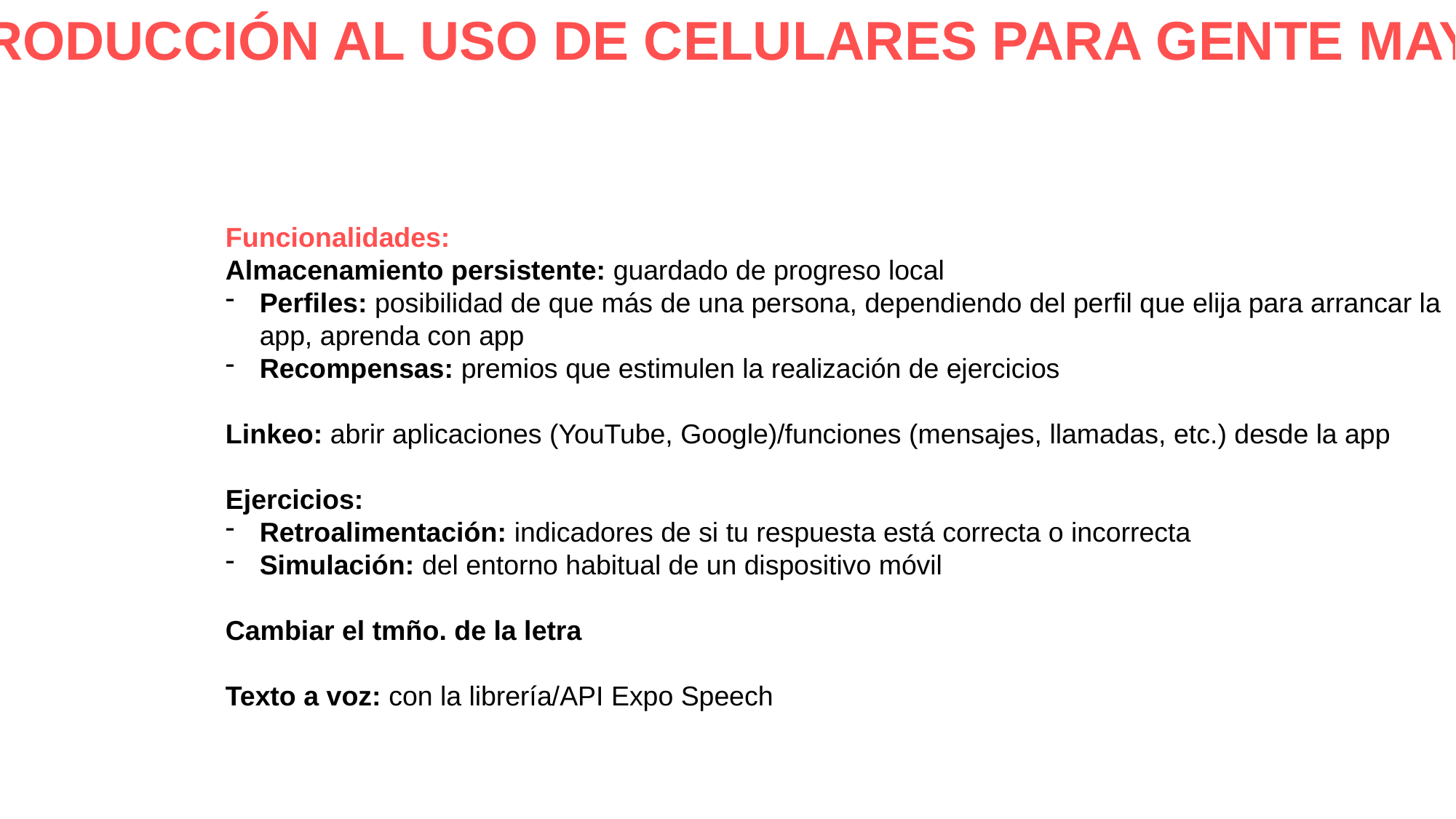

| APP DE INTRODUCCIÓN AL USO DE CELULARES PARA GENTE MAYOR
Funcionalidades:
Almacenamiento persistente: guardado de progreso local
Perfiles: posibilidad de que más de una persona, dependiendo del perfil que elija para arrancar la app, aprenda con app
Recompensas: premios que estimulen la realización de ejercicios

Linkeo: abrir aplicaciones (YouTube, Google)/funciones (mensajes, llamadas, etc.) desde la app

Ejercicios:
Retroalimentación: indicadores de si tu respuesta está correcta o incorrecta
Simulación: del entorno habitual de un dispositivo móvil

Cambiar el tmño. de la letra

Texto a voz: con la librería/API Expo Speech